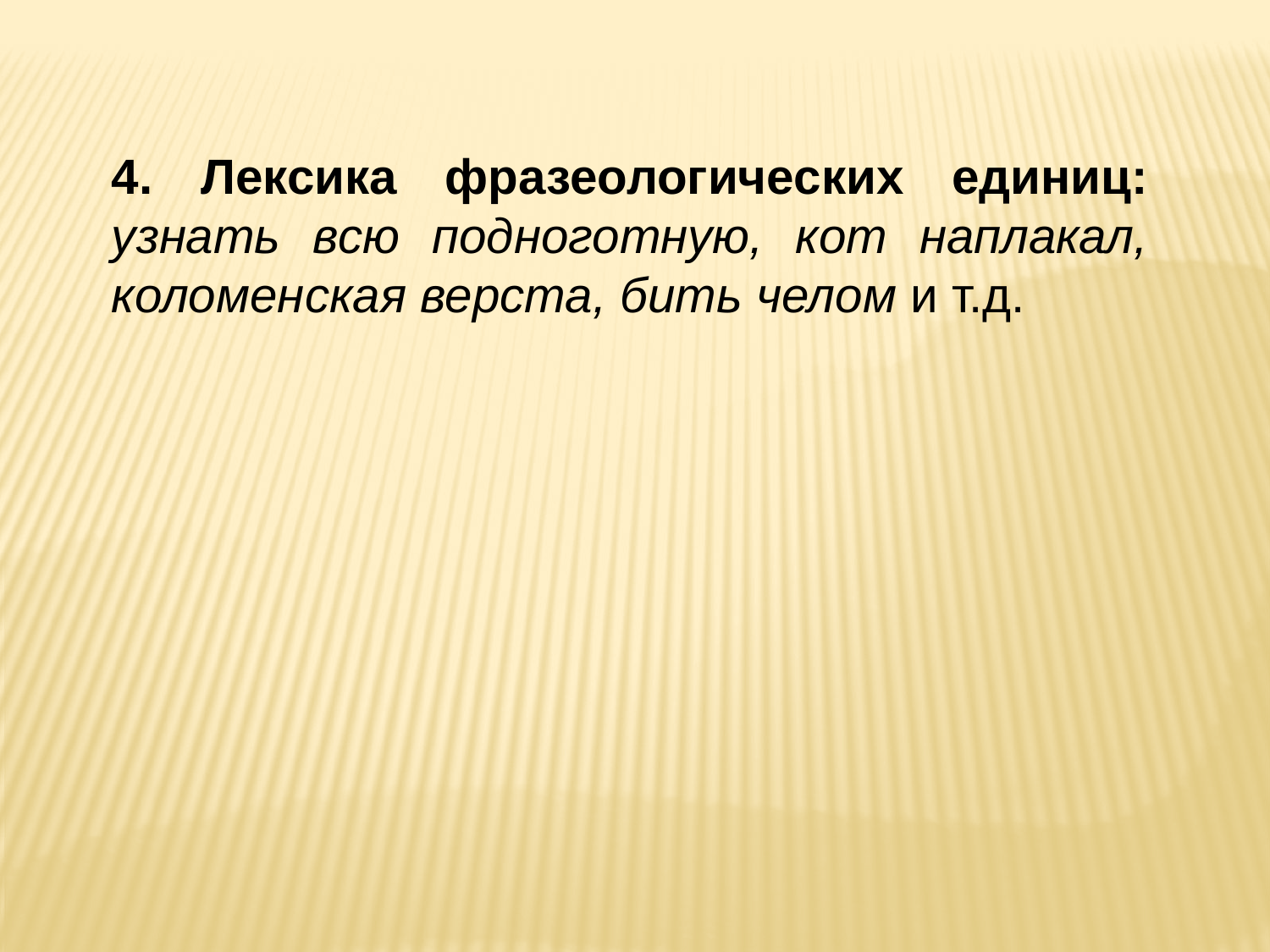

4. Лексика фразеологических единиц: узнать всю подноготную, кот наплакал, коломенская верста, бить челом и т.д.